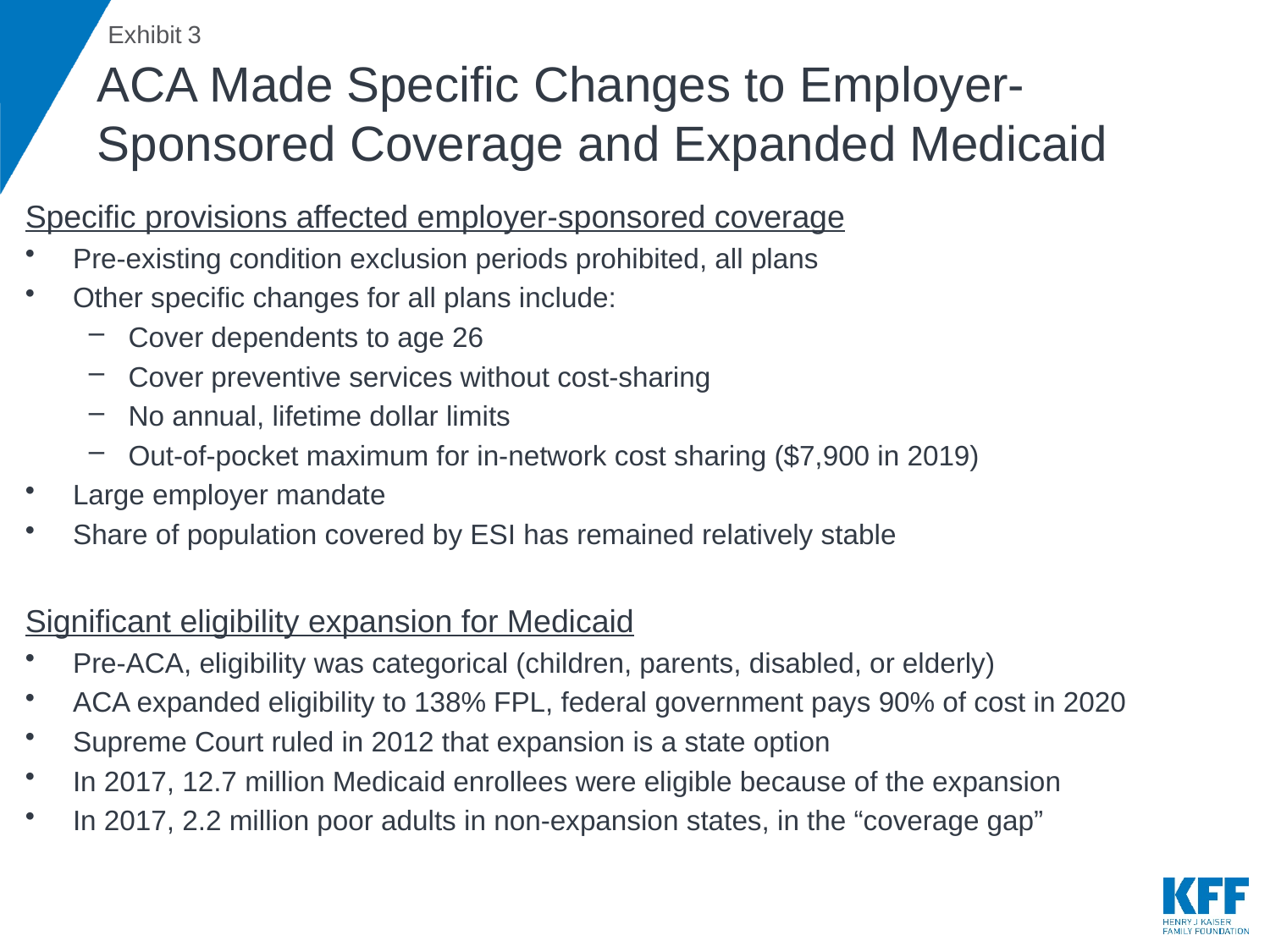

# ACA Made Specific Changes to Employer-Sponsored Coverage and Expanded Medicaid
Specific provisions affected employer-sponsored coverage
Pre-existing condition exclusion periods prohibited, all plans
Other specific changes for all plans include:
Cover dependents to age 26
Cover preventive services without cost-sharing
No annual, lifetime dollar limits
Out-of-pocket maximum for in-network cost sharing ($7,900 in 2019)
Large employer mandate
Share of population covered by ESI has remained relatively stable

Significant eligibility expansion for Medicaid
Pre-ACA, eligibility was categorical (children, parents, disabled, or elderly)
ACA expanded eligibility to 138% FPL, federal government pays 90% of cost in 2020
Supreme Court ruled in 2012 that expansion is a state option
In 2017, 12.7 million Medicaid enrollees were eligible because of the expansion
In 2017, 2.2 million poor adults in non-expansion states, in the “coverage gap”